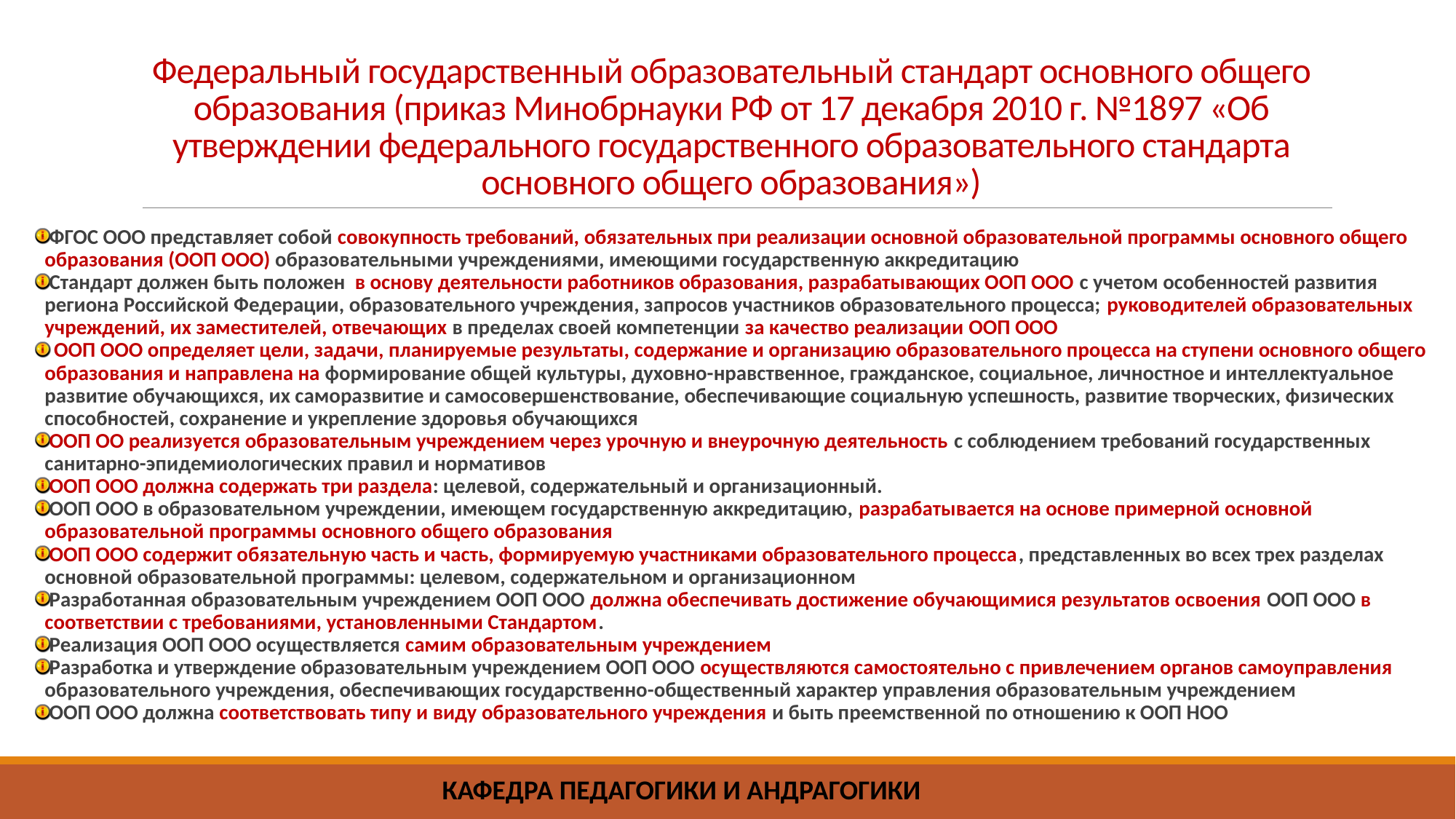

# Федеральный государственный образовательный стандарт основного общего образования (приказ Минобрнауки РФ от 17 декабря 2010 г. №1897 «Об утверждении федерального государственного образовательного стандарта основного общего образования»)
ФГОС ООО представляет собой совокупность требований, обязательных при реализации основной образовательной программы основного общего образования (ООП ООО) образовательными учреждениями, имеющими государственную аккредитацию
Стандарт должен быть положен  в основу деятельности работников образования, разрабатывающих ООП ООО с учетом особенностей развития региона Российской Федерации, образовательного учреждения, запросов участников образовательного процесса; руководителей образовательных учреждений, их заместителей, отвечающих в пределах своей компетенции за качество реализации ООП ООО
 ООП ООО определяет цели, задачи, планируемые результаты, содержание и организацию образовательного процесса на ступени основного общего образования и направлена на формирование общей культуры, духовно-нравственное, гражданское, социальное, личностное и интеллектуальное развитие обучающихся, их саморазвитие и самосовершенствование, обеспечивающие социальную успешность, развитие творческих, физических способностей, сохранение и укрепление здоровья обучающихся
ООП ОО реализуется образовательным учреждением через урочную и внеурочную деятельность с соблюдением требований государственных санитарно-эпидемиологических правил и нормативов
ООП ООО должна содержать три раздела: целевой, содержательный и организационный.
ООП ООО в образовательном учреждении, имеющем государственную аккредитацию, разрабатывается на основе примерной основной образовательной программы основного общего образования
ООП ООО содержит обязательную часть и часть, формируемую участниками образовательного процесса, представленных во всех трех разделах основной образовательной программы: целевом, содержательном и организационном
Разработанная образовательным учреждением ООП ООО должна обеспечивать достижение обучающимися результатов освоения ООП ООО в соответствии с требованиями, установленными Стандартом.
Реализация ООП ООО осуществляется самим образовательным учреждением
Разработка и утверждение образовательным учреждением ООП ООО осуществляются самостоятельно с привлечением органов самоуправления образовательного учреждения, обеспечивающих государственно-общественный характер управления образовательным учреждением
ООП ООО должна соответствовать типу и виду образовательного учреждения и быть преемственной по отношению к ООП НОО
КАФЕДРА ПЕДАГОГИКИ И АНДРАГОГИКИ